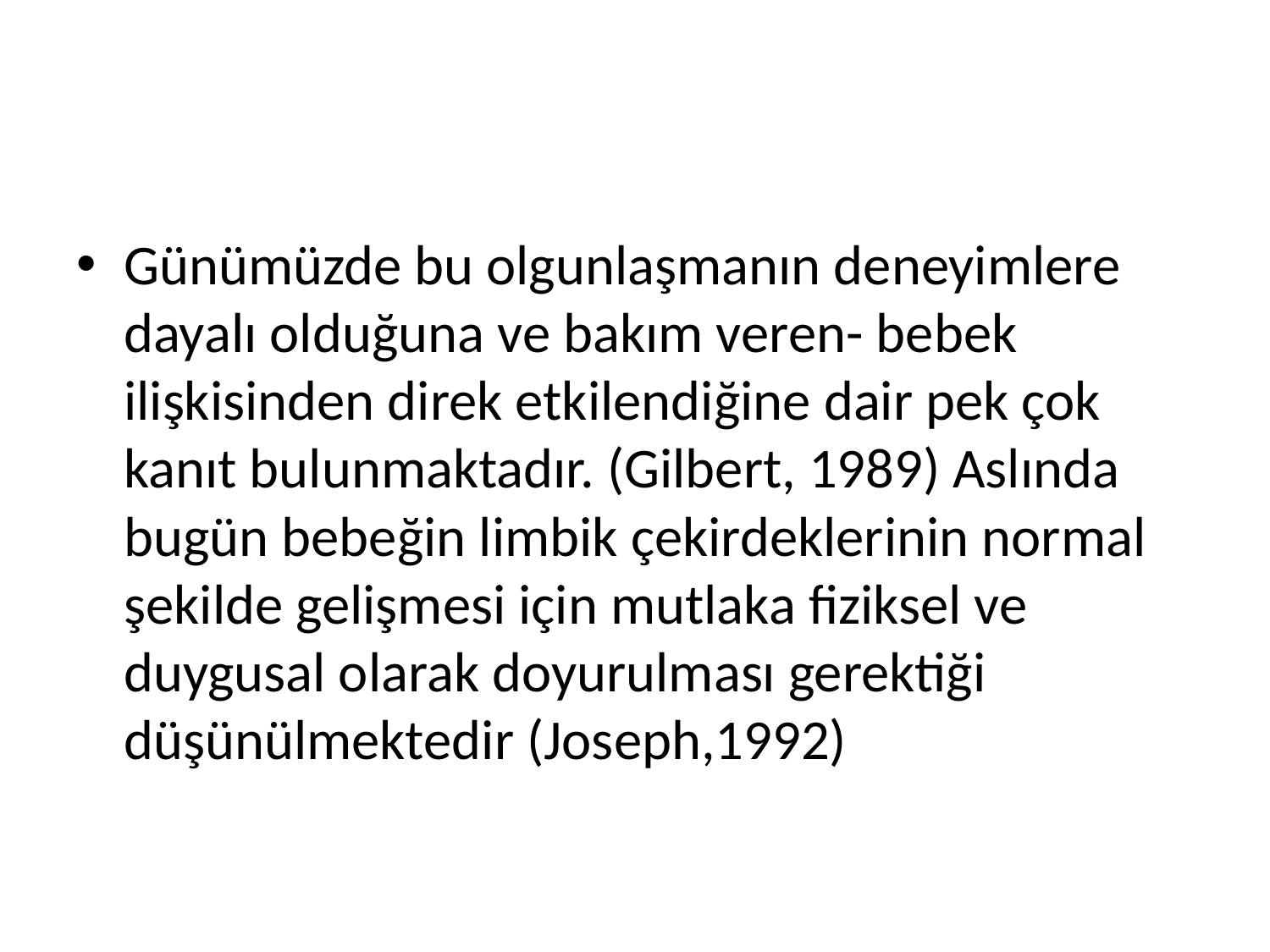

#
Günümüzde bu olgunlaşmanın deneyimlere dayalı olduğuna ve bakım veren- bebek ilişkisinden direk etkilendiğine dair pek çok kanıt bulunmaktadır. (Gilbert, 1989) Aslında bugün bebeğin limbik çekirdeklerinin normal şekilde gelişmesi için mutlaka fiziksel ve duygusal olarak doyurulması gerektiği düşünülmektedir (Joseph,1992)